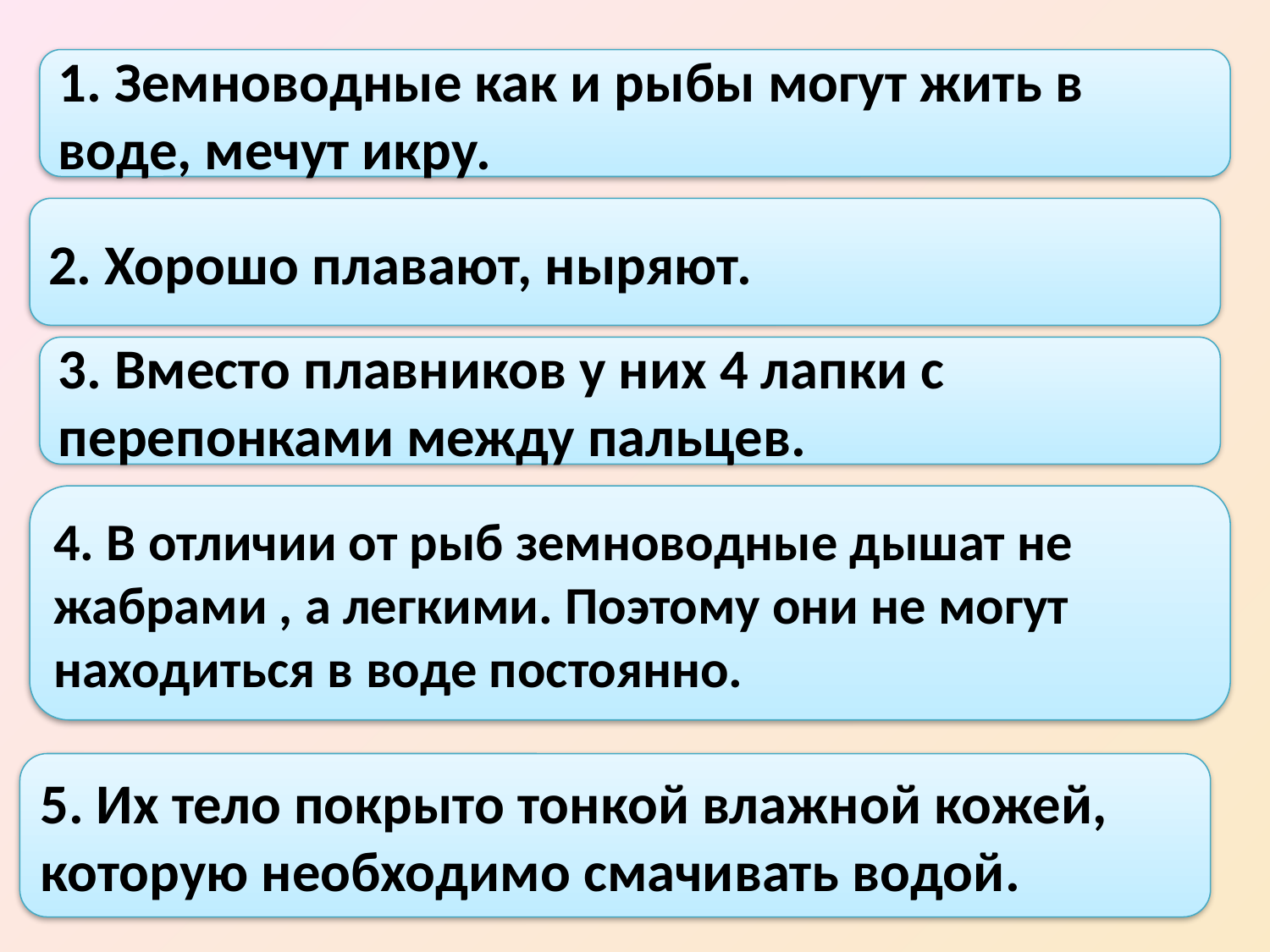

1. Земноводные как и рыбы могут жить в воде, мечут икру.
2. Хорошо плавают, ныряют.
3. Вместо плавников у них 4 лапки с перепонками между пальцев.
4. В отличии от рыб земноводные дышат не жабрами , а легкими. Поэтому они не могут находиться в воде постоянно.

5. Их тело покрыто тонкой влажной кожей, которую необходимо смачивать водой.

9